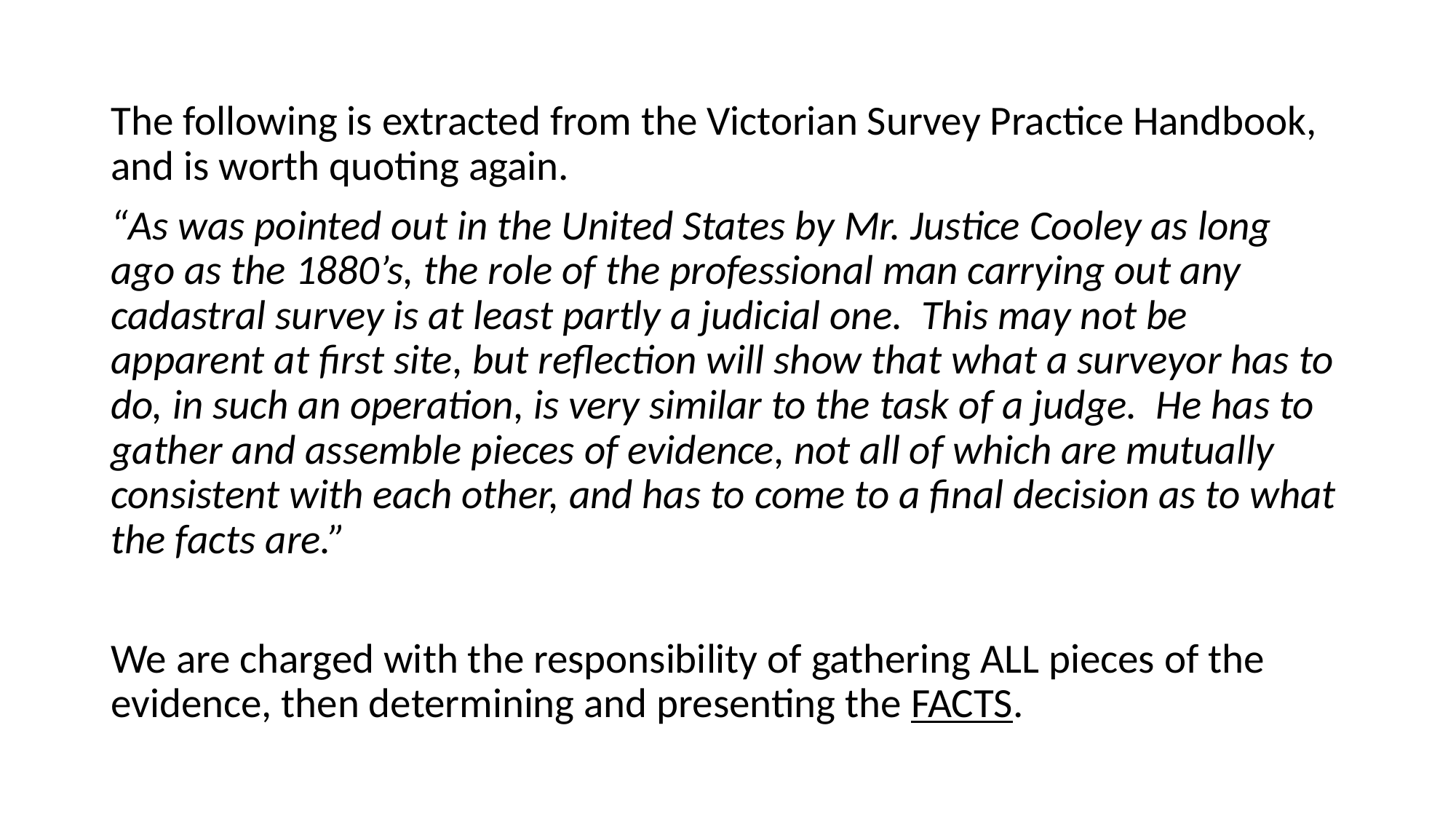

#
The following is extracted from the Victorian Survey Practice Handbook, and is worth quoting again.
“As was pointed out in the United States by Mr. Justice Cooley as long ago as the 1880’s, the role of the professional man carrying out any cadastral survey is at least partly a judicial one.  This may not be apparent at first site, but reflection will show that what a surveyor has to do, in such an operation, is very similar to the task of a judge.  He has to gather and assemble pieces of evidence, not all of which are mutually consistent with each other, and has to come to a final decision as to what the facts are.”

We are charged with the responsibility of gathering ALL pieces of the evidence, then determining and presenting the FACTS.